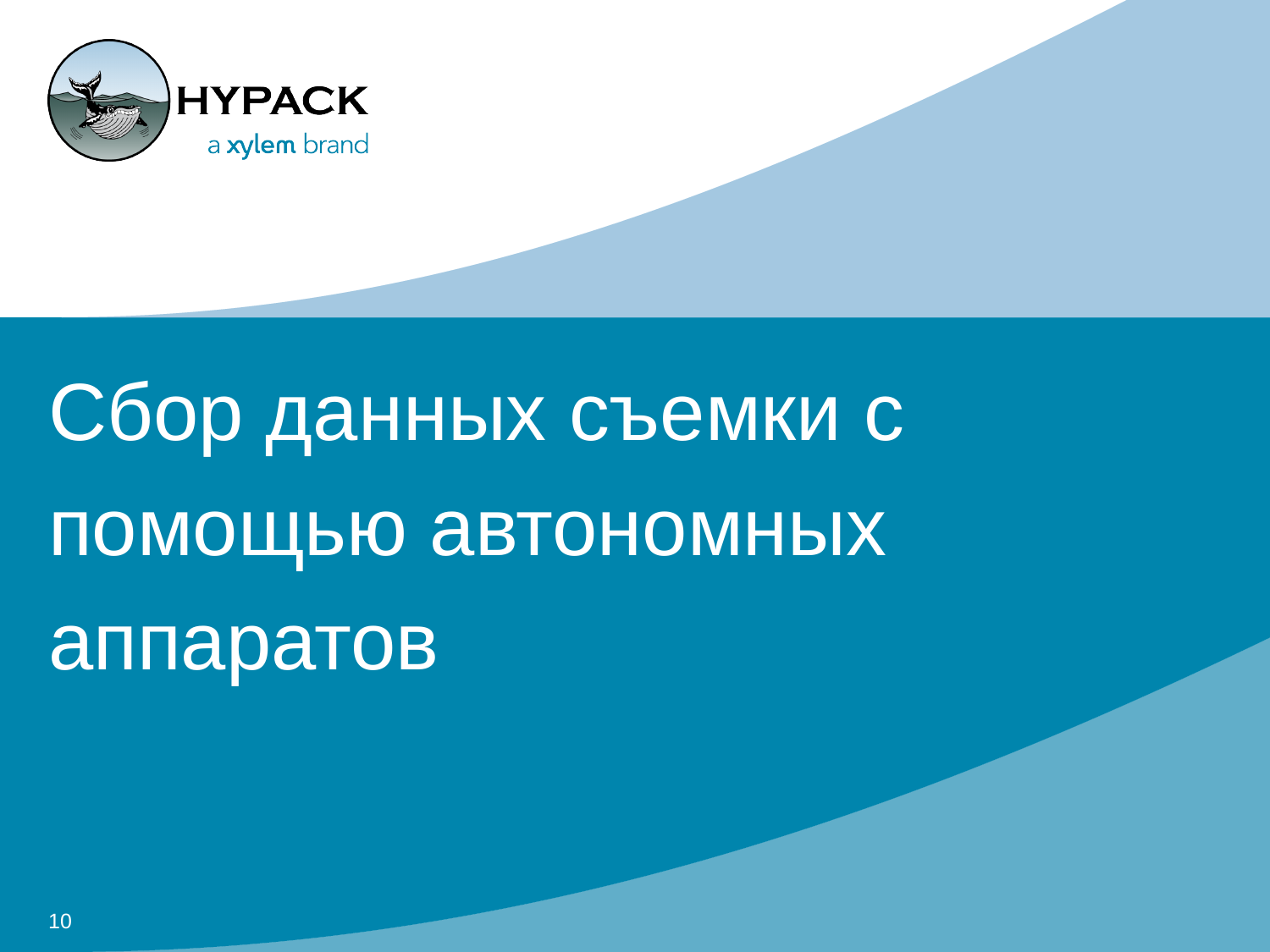

# Сбор данных съемки с помощью автономных аппаратов
10